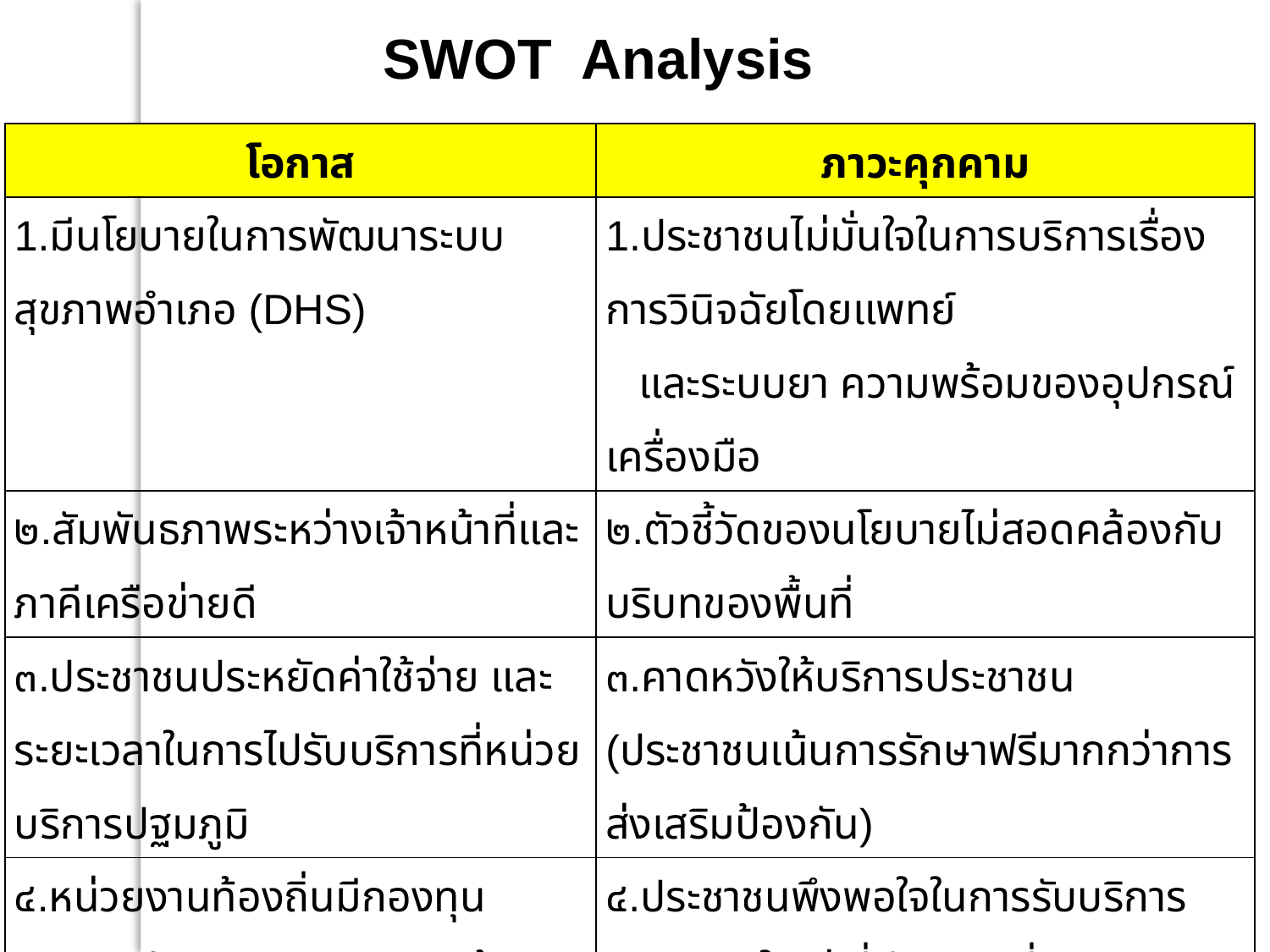

SWOT  Analysis
| โอกาส | ภาวะคุกคาม |
| --- | --- |
| 1.มีนโยบายในการพัฒนาระบบสุขภาพอำเภอ (DHS) | 1.ประชาชนไม่มั่นใจในการบริการเรื่อง การวินิจฉัยโดยแพทย์ และระบบยา ความพร้อมของอุปกรณ์เครื่องมือ |
| ๒.สัมพันธภาพระหว่างเจ้าหน้าที่และภาคีเครือข่ายดี | ๒.ตัวชี้วัดของนโยบายไม่สอดคล้องกับบริบทของพื้นที่ |
| ๓.ประชาชนประหยัดค่าใช้จ่าย และระยะเวลาในการไปรับบริการที่หน่วยบริการปฐมภูมิ | ๓.คาดหวังให้บริการประชาชน (ประชาชนเน้นการรักษาฟรีมากกว่าการส่งเสริมป้องกัน) |
| ๔.หน่วยงานท้องถิ่นมีกองทุนสุขภาพตำบลสนับสนุนการแก้ปัญหาในพื้นที่ | ๔.ประชาชนพึงพอใจในการรับบริการ รพ.ขนาดใหญ่ ที่มีแพทย์เชี่ยวชาญ |
| ๕.มีต้นทุนทางสังคม/ ภูมิปัญญาท้องถิ่น ในการจัดการสุขภาพ | ๕.หน่วยงานท้องถิ่นใช้งบประมาณกองทุนตำบลไม่เป็นไปตามวัตถุประสงค์ของกองทุน |